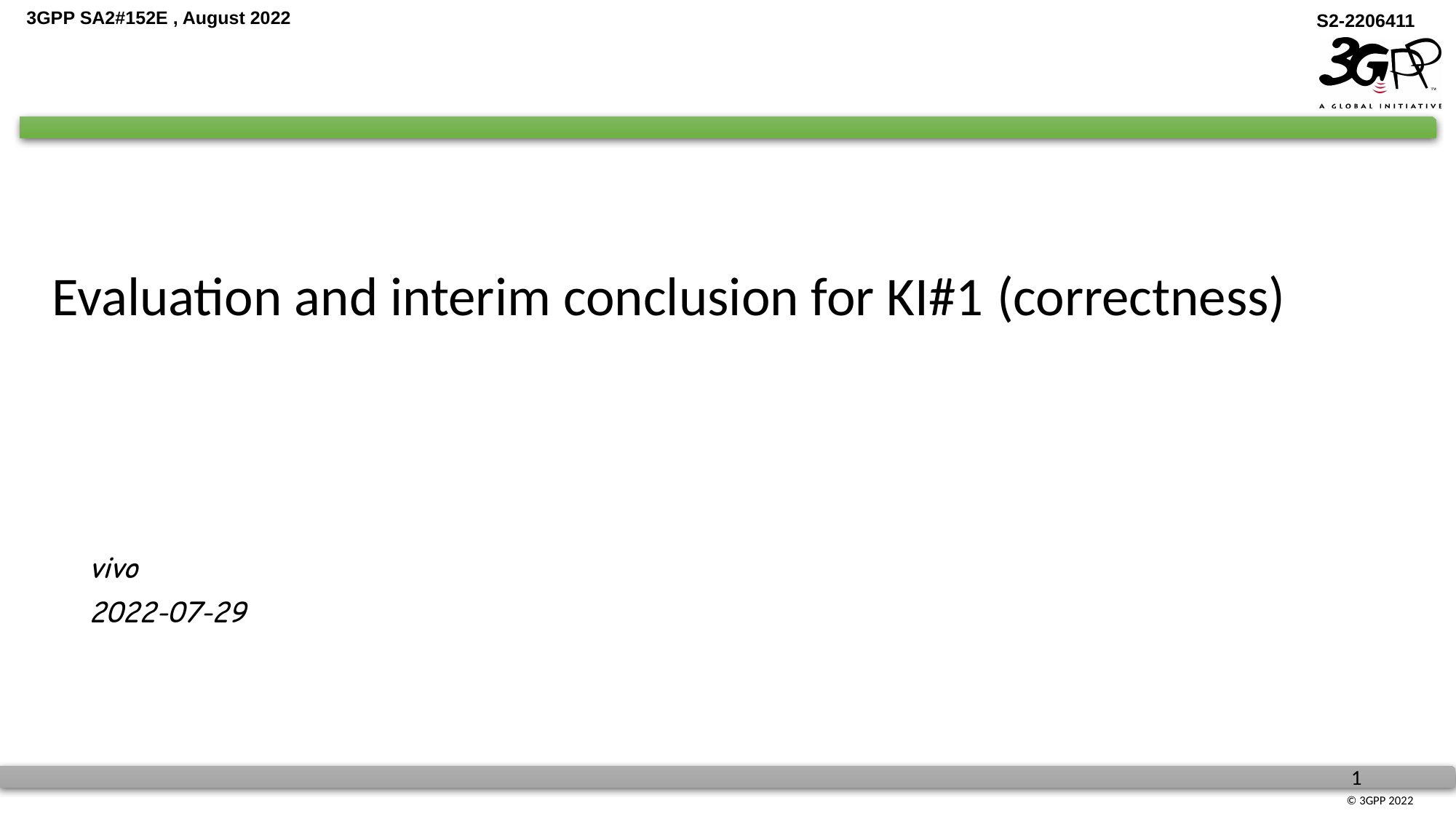

# Evaluation and interim conclusion for KI#1 (correctness)
vivo
2022-07-29